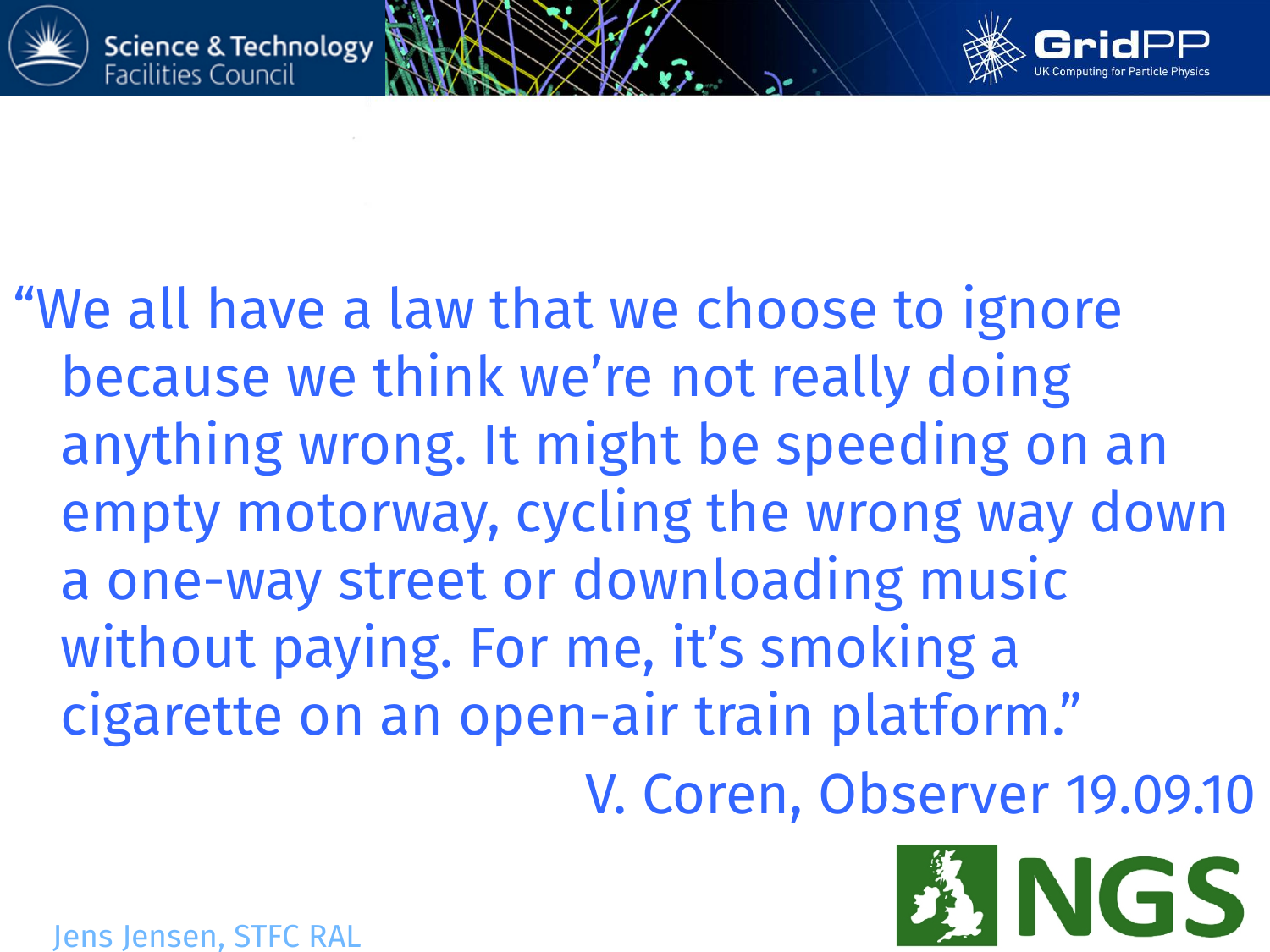

#
“We all have a law that we choose to ignore because we think we’re not really doing anything wrong. It might be speeding on an empty motorway, cycling the wrong way down a one-way street or downloading music without paying. For me, it’s smoking a cigarette on an open-air train platform.”
V. Coren, Observer 19.09.10